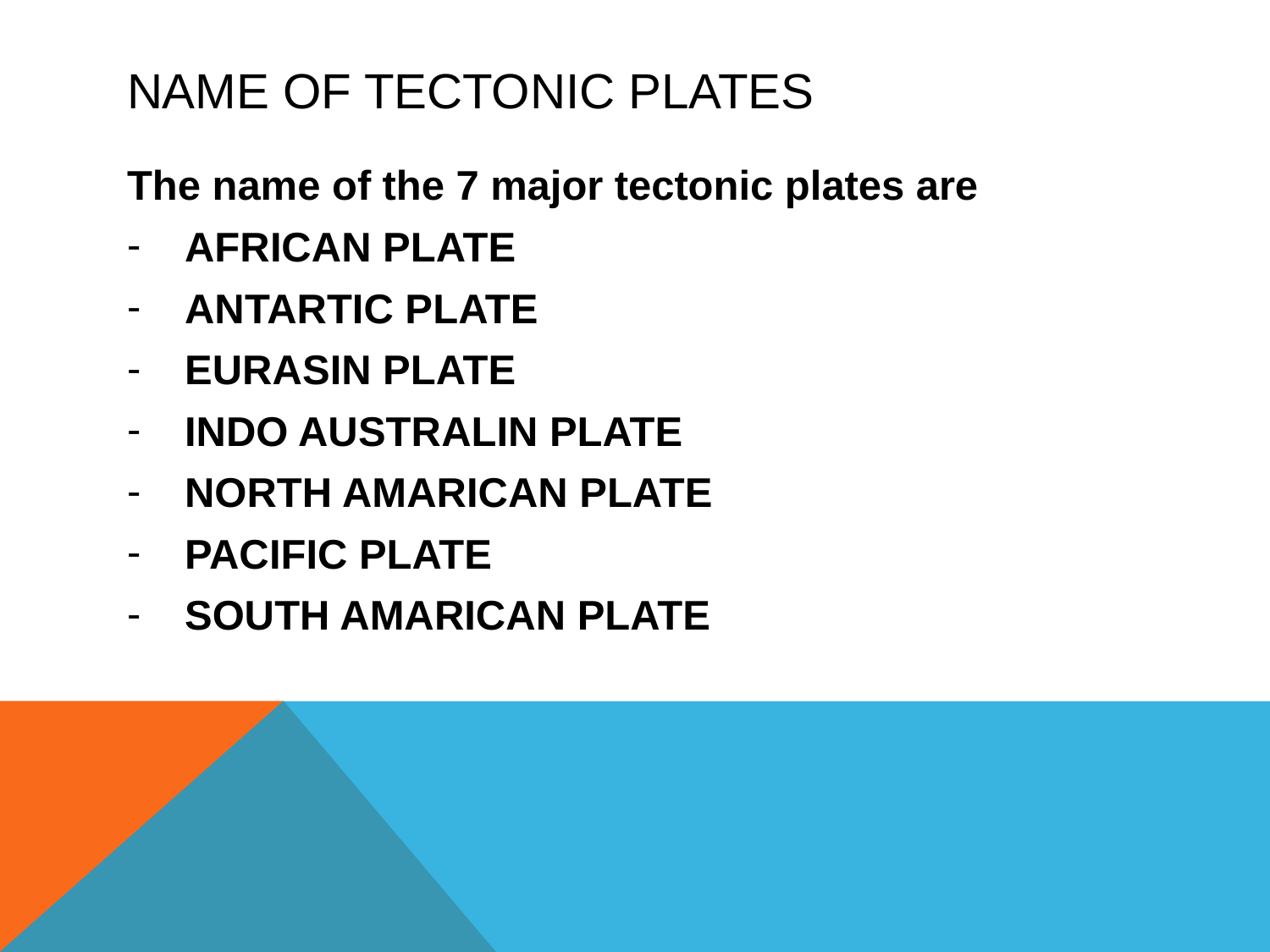

# Name of tectonic plates
The name of the 7 major tectonic plates are
AFRICAN PLATE
ANTARTIC PLATE
EURASIN PLATE
INDO AUSTRALIN PLATE
NORTH AMARICAN PLATE
PACIFIC PLATE
SOUTH AMARICAN PLATE